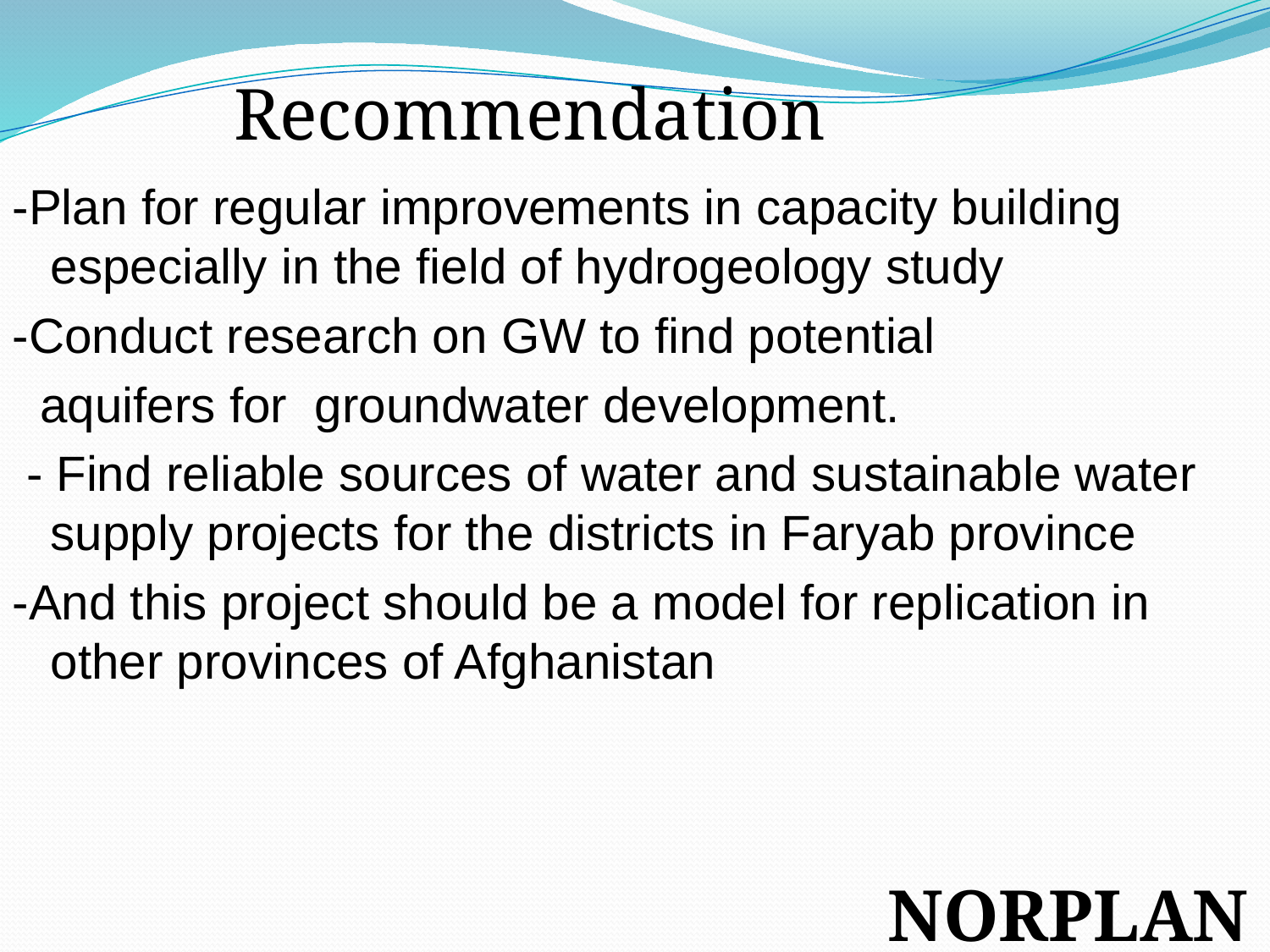

Recommendation
-Plan for regular improvements in capacity building especially in the field of hydrogeology study
-Conduct research on GW to find potential
  aquifers for  groundwater development.
 - Find reliable sources of water and sustainable water supply projects for the districts in Faryab province
-And this project should be a model for replication in other provinces of Afghanistan

NORPLAN